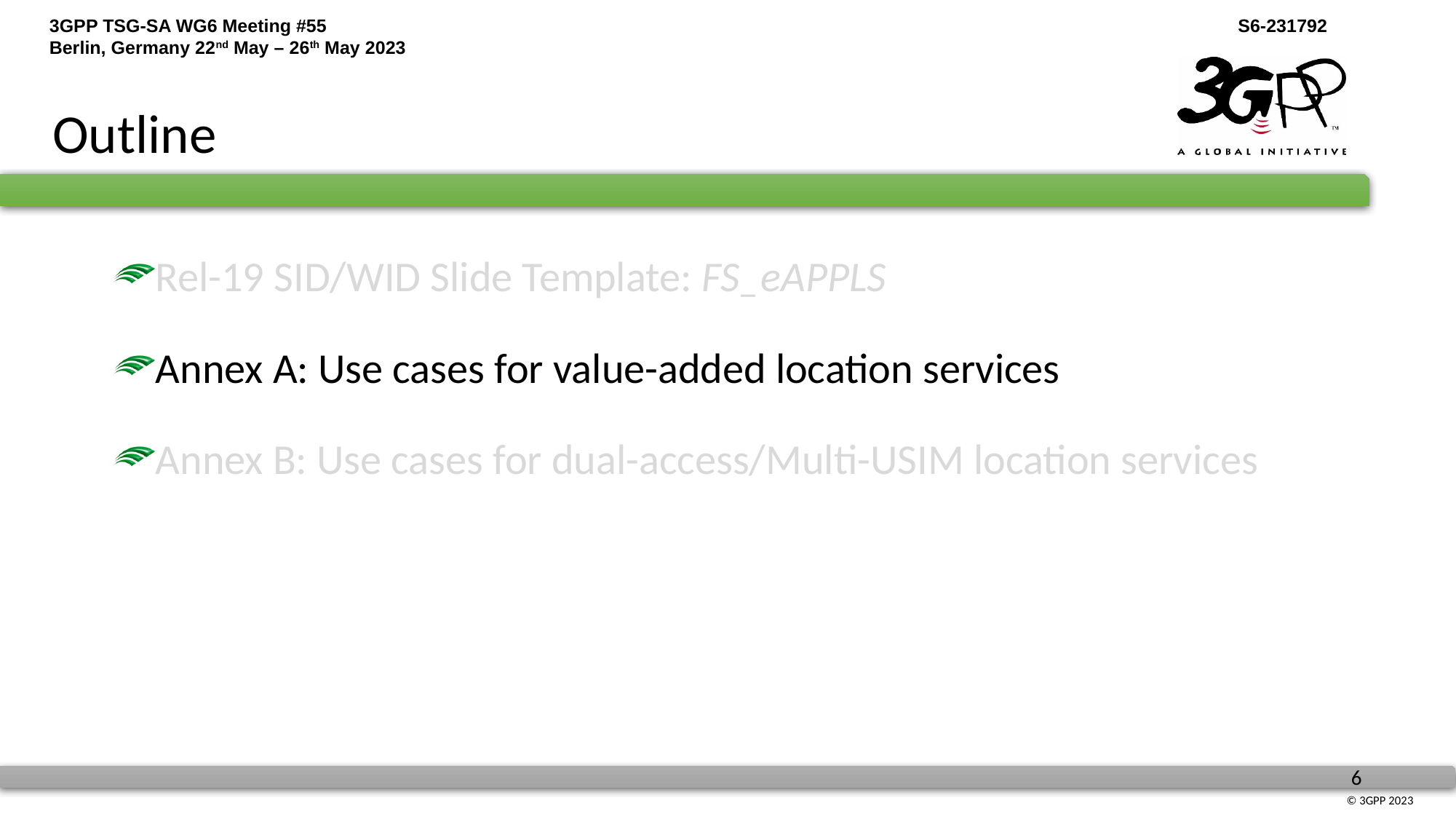

# Outline
Rel-19 SID/WID Slide Template: FS_eAPPLS
Annex A: Use cases for value-added location services
Annex B: Use cases for dual-access/Multi-USIM location services